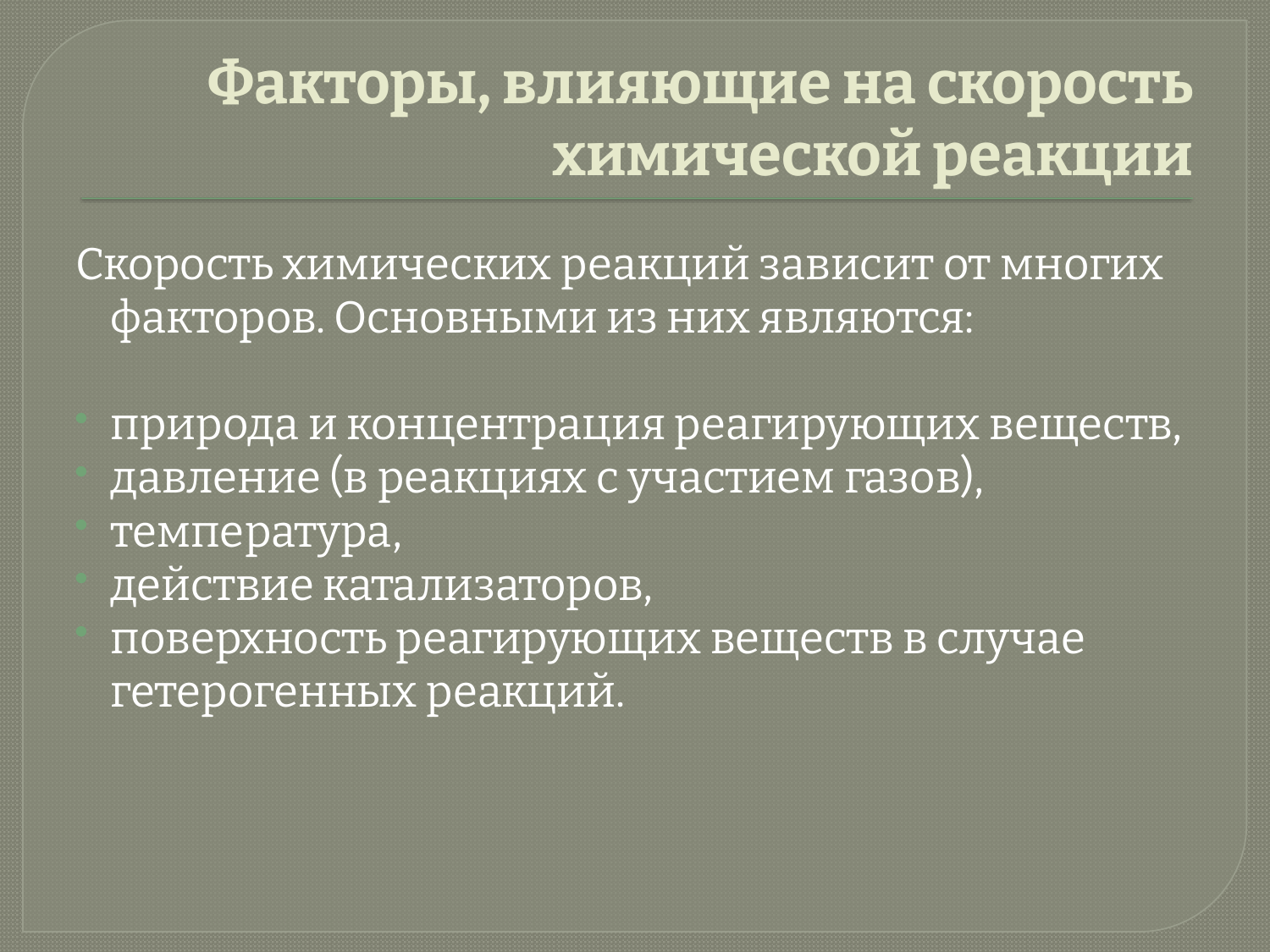

# Факторы, влияющие на скорость химической реакции
Скорость химических реакций зависит от многих факторов. Основными из них являются:

природа и концентрация реагирующих веществ,
давление (в реакциях с участием газов),
температура,
действие катализаторов,
поверхность реагирующих веществ в случае гетерогенных реакций.